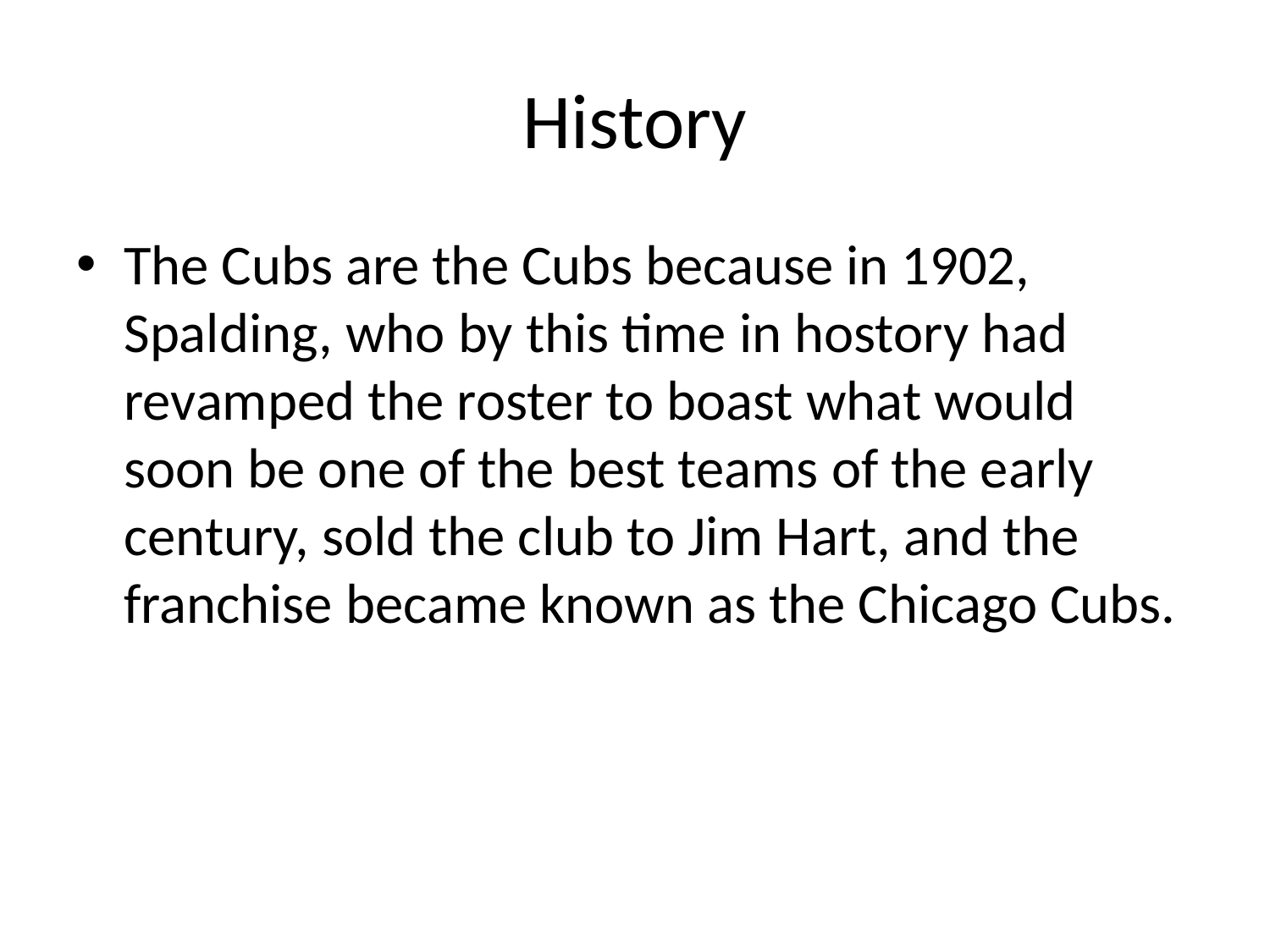

# History
The Cubs are the Cubs because in 1902, Spalding, who by this time in hostory had revamped the roster to boast what would soon be one of the best teams of the early century, sold the club to Jim Hart, and the franchise became known as the Chicago Cubs.